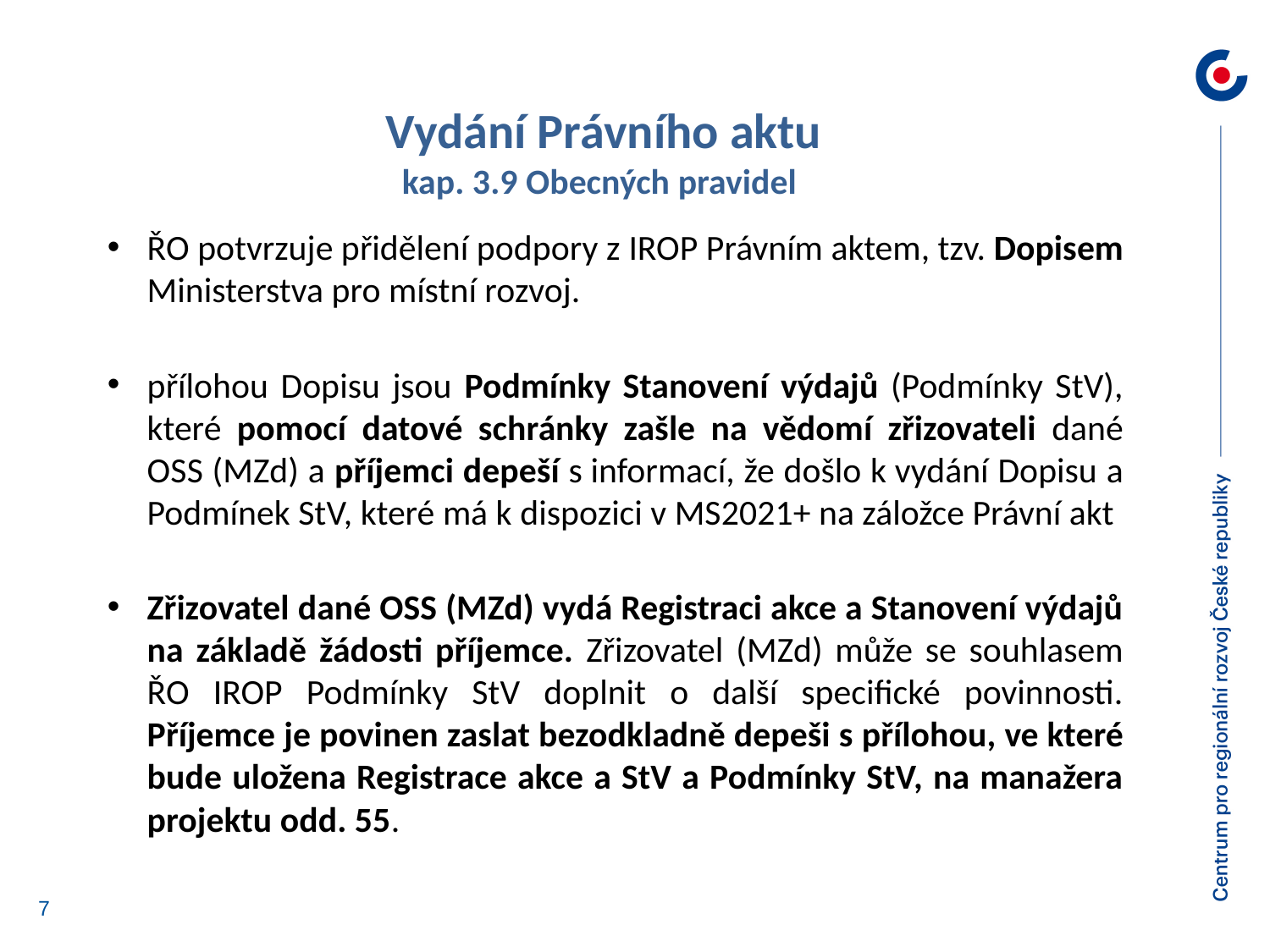

Vydání Právního aktu
kap. 3.9 Obecných pravidel
ŘO potvrzuje přidělení podpory z IROP Právním aktem, tzv. Dopisem Ministerstva pro místní rozvoj.

přílohou Dopisu jsou Podmínky Stanovení výdajů (Podmínky StV), které pomocí datové schránky zašle na vědomí zřizovateli dané OSS (MZd) a příjemci depeší s informací, že došlo k vydání Dopisu a Podmínek StV, které má k dispozici v MS2021+ na záložce Právní akt

Zřizovatel dané OSS (MZd) vydá Registraci akce a Stanovení výdajů na základě žádosti příjemce. Zřizovatel (MZd) může se souhlasem ŘO IROP Podmínky StV doplnit o další specifické povinnosti. Příjemce je povinen zaslat bezodkladně depeši s přílohou, ve které bude uložena Registrace akce a StV a Podmínky StV, na manažera projektu odd. 55.
7